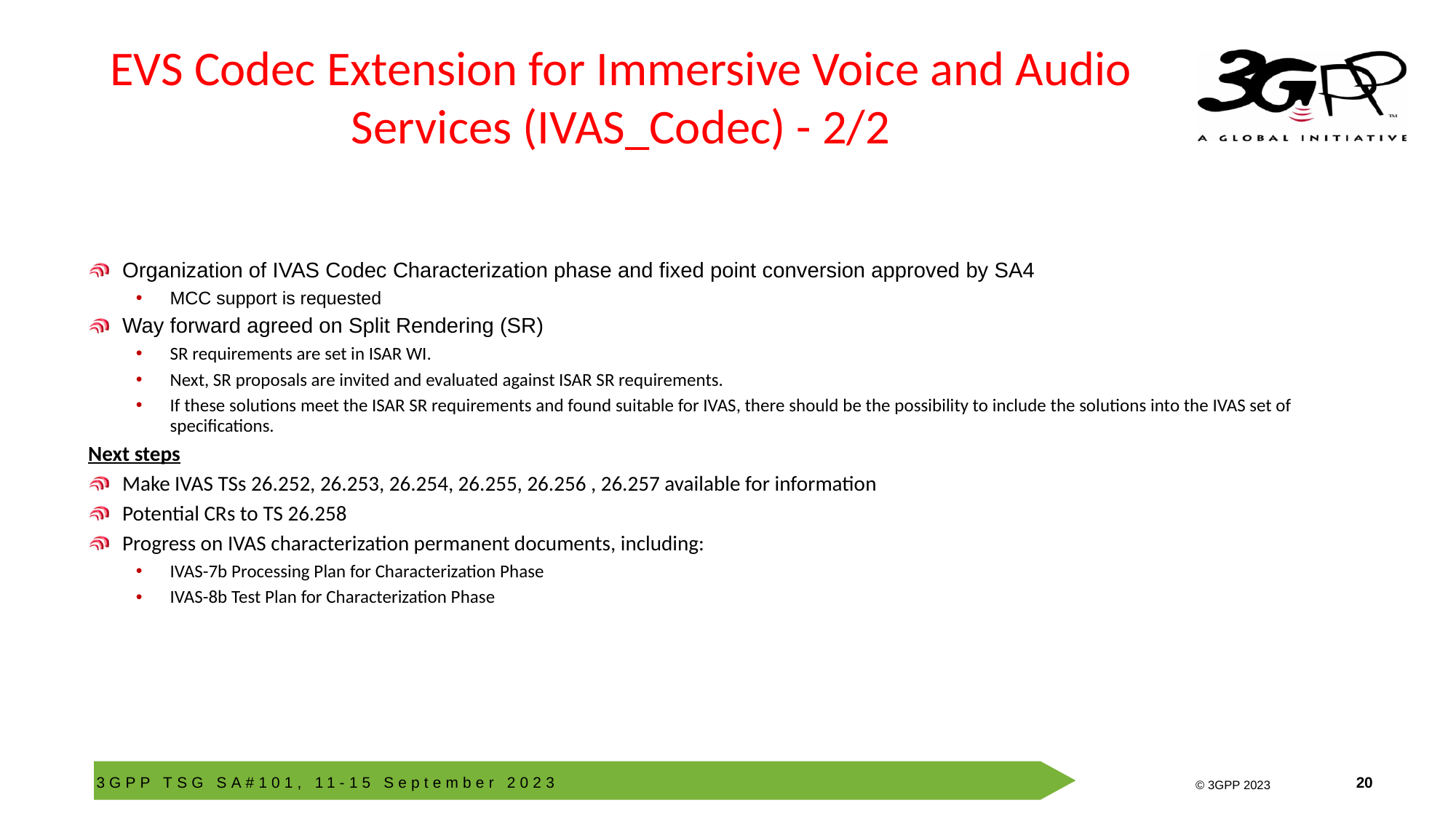

# EVS Codec Extension for Immersive Voice and Audio Services (IVAS_Codec) - 2/2
Organization of IVAS Codec Characterization phase and fixed point conversion approved by SA4
MCC support is requested
Way forward agreed on Split Rendering (SR)
SR requirements are set in ISAR WI.
Next, SR proposals are invited and evaluated against ISAR SR requirements.
If these solutions meet the ISAR SR requirements and found suitable for IVAS, there should be the possibility to include the solutions into the IVAS set of specifications.
Next steps
Make IVAS TSs 26.252, 26.253, 26.254, 26.255, 26.256 , 26.257 available for information
Potential CRs to TS 26.258
Progress on IVAS characterization permanent documents, including:
IVAS-7b Processing Plan for Characterization Phase
IVAS-8b Test Plan for Characterization Phase